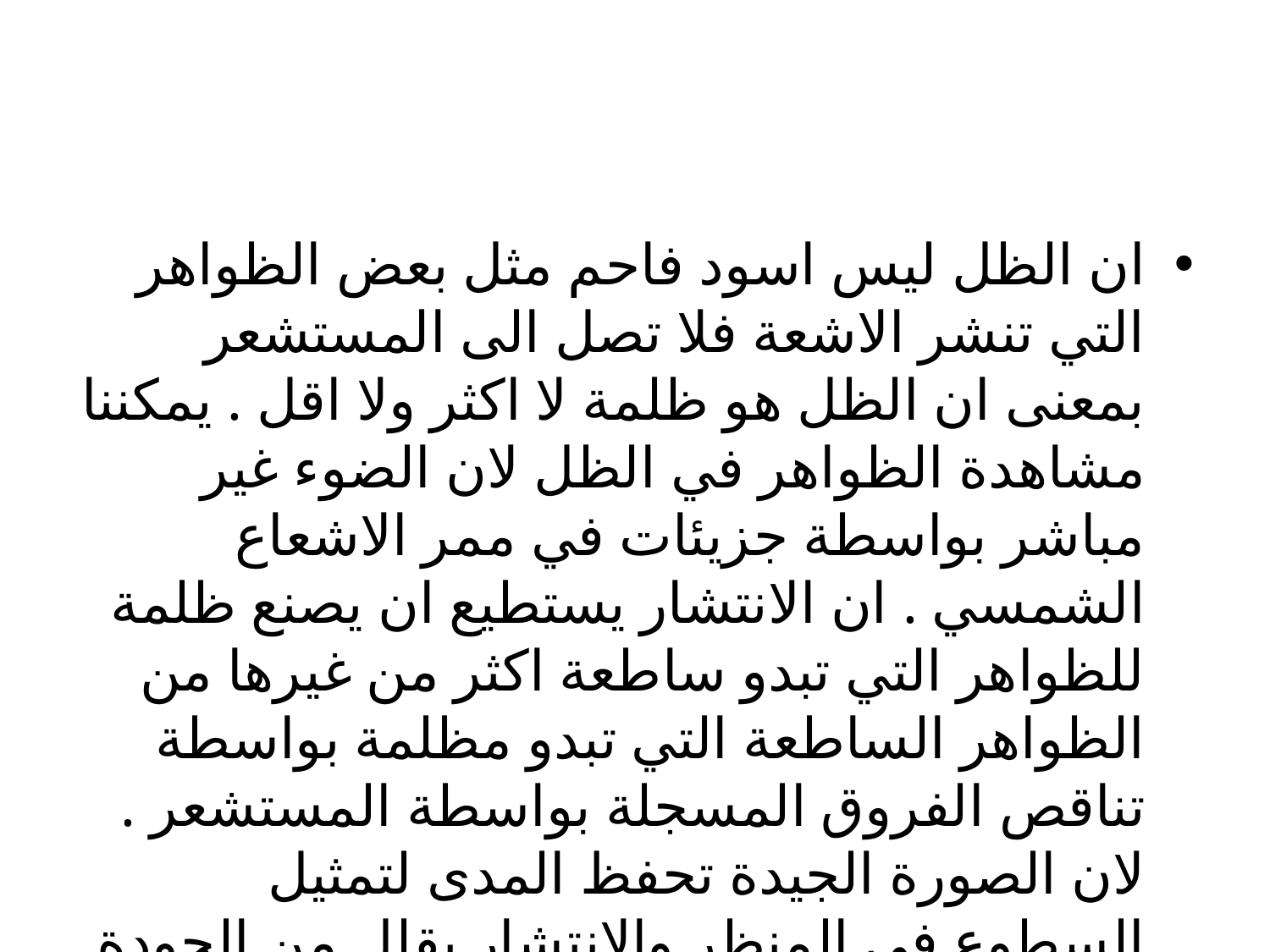

ان الظل ليس اسود فاحم مثل بعض الظواهر التي تنشر الاشعة فلا تصل الى المستشعر بمعنى ان الظل هو ظلمة لا اكثر ولا اقل . يمكننا مشاهدة الظواهر في الظل لان الضوء غير مباشر بواسطة جزيئات في ممر الاشعاع الشمسي . ان الانتشار يستطيع ان يصنع ظلمة للظواهر التي تبدو ساطعة اكثر من غيرها من الظواهر الساطعة التي تبدو مظلمة بواسطة تناقص الفروق المسجلة بواسطة المستشعر . لان الصورة الجيدة تحفظ المدى لتمثيل السطوع في المنظر والانتشار يقلل من الجودة في الصورة .